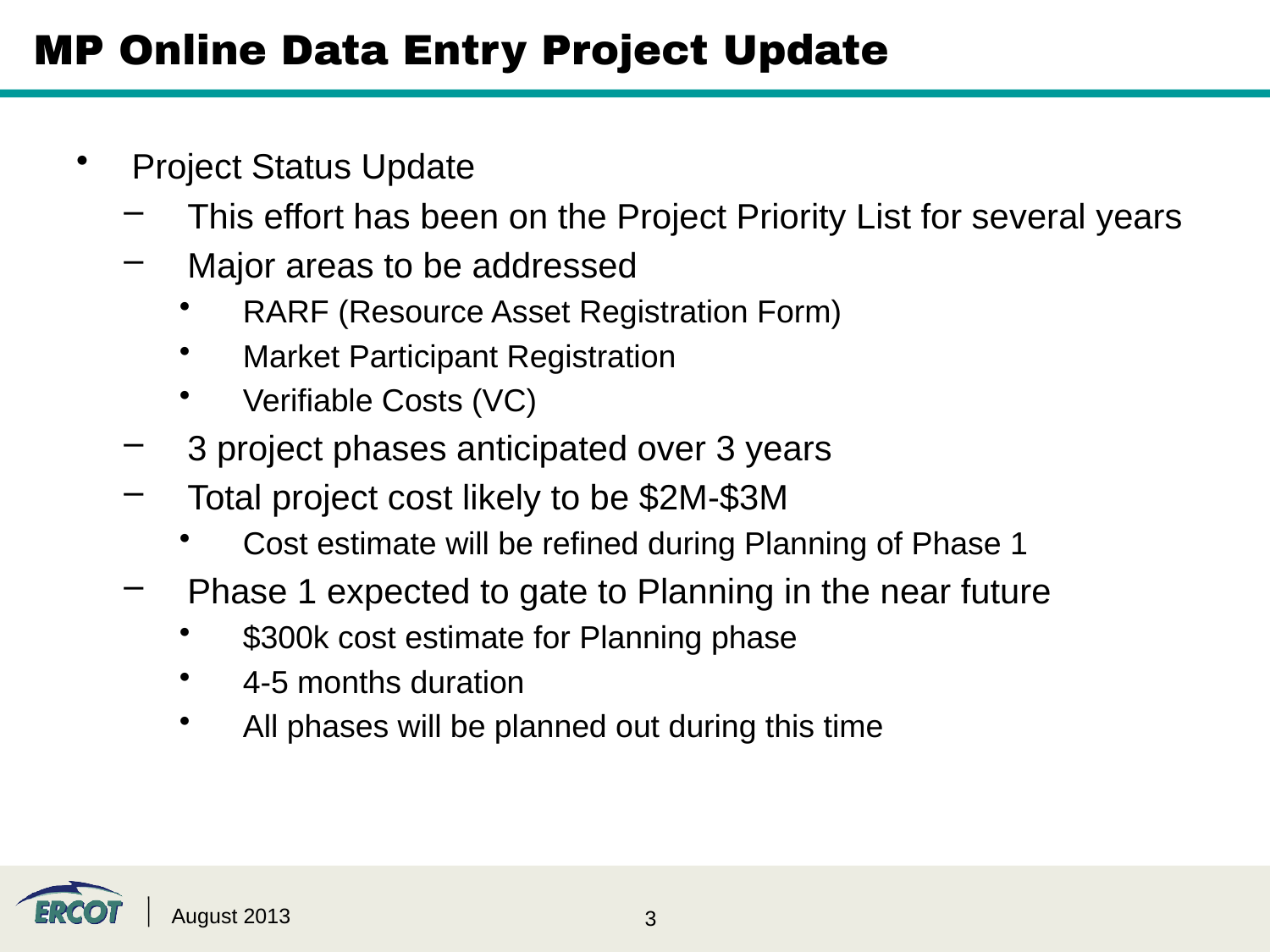

# MP Online Data Entry Project Update
Project Status Update
This effort has been on the Project Priority List for several years
Major areas to be addressed
RARF (Resource Asset Registration Form)
Market Participant Registration
Verifiable Costs (VC)
3 project phases anticipated over 3 years
Total project cost likely to be $2M-$3M
Cost estimate will be refined during Planning of Phase 1
Phase 1 expected to gate to Planning in the near future
$300k cost estimate for Planning phase
4-5 months duration
All phases will be planned out during this time

August 2013